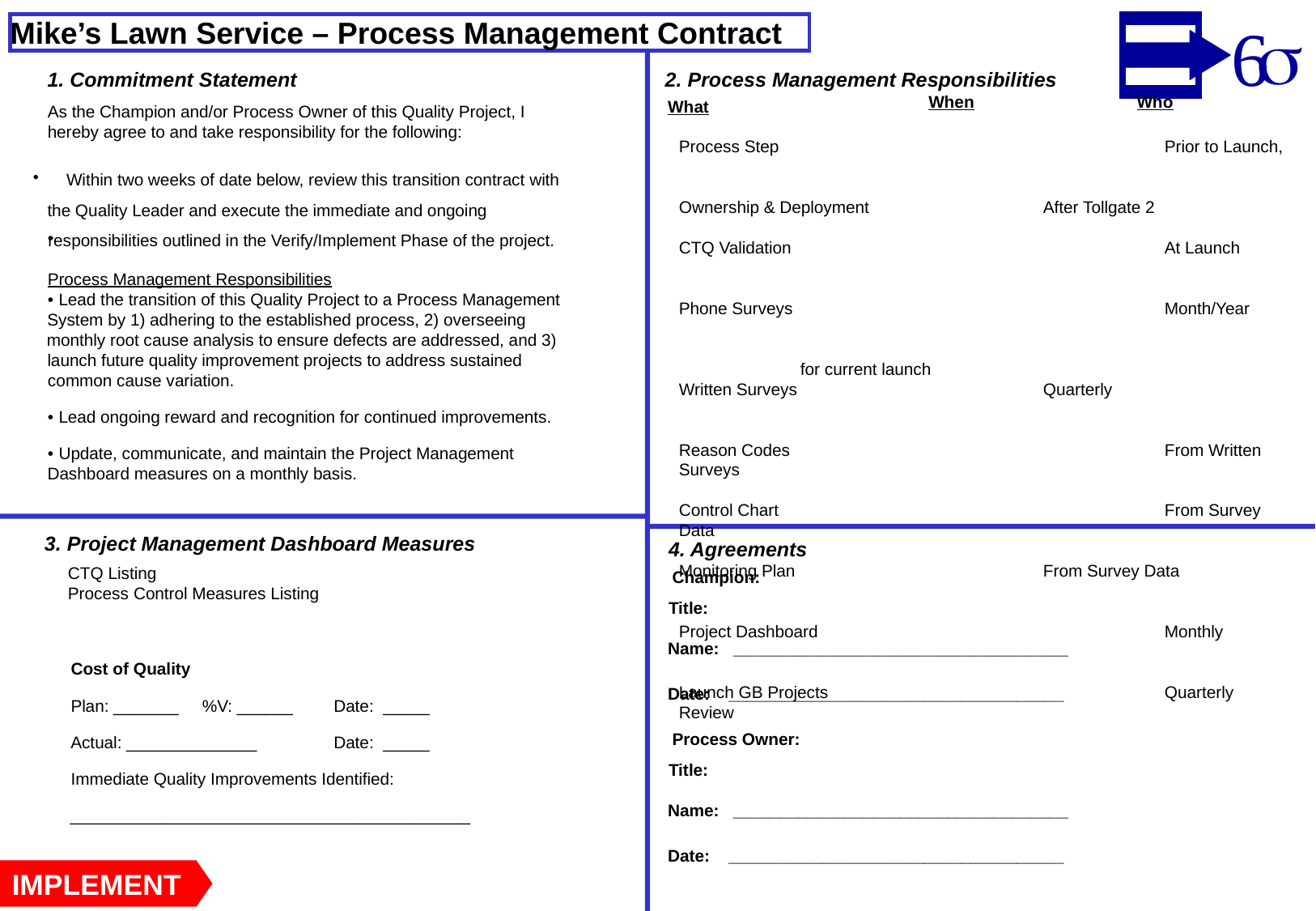

Mike’s Lawn Service – Process Management Contract

1. Commitment Statement
2. Process Management Responsibilities

When
Who
What
As the Champion and/or Process Owner of this Quality Project, I

hereby agree to and take responsibility for the following:
Process Step 				Prior to Launch,

Ownership & Deployment		After Tollgate 2

CTQ Validation				At Launch

Phone Surveys				Month/Year
						for current launch
Written Surveys			Quarterly

Reason Codes 				From Written Surveys

Control Chart				From Survey Data

Monitoring Plan			From Survey Data

Project Dashboard			Monthly

Launch GB Projects			Quarterly Review

 Within two weeks of date below, review this transition contract with

the Quality Leader and execute the immediate and ongoing
•
responsibilities outlined in the Verify/Implement Phase of the project.
Process Management Responsibilities
•
 Lead the transition of this Quality Project to a Process Management
System by 1) adhering to the established process, 2) overseeing
monthly root cause analysis to ensure defects are addressed, and 3)
launch future quality improvement projects to address sustained
common cause variation.
•
 Lead ongoing reward and recognition for continued improvements.
•
 Update, communicate, and maintain the Project Management
Dashboard measures on a monthly basis.

3. Project Management Dashboard Measures
4. Agreements
CTQ Listing
Process Control Measures Listing

Champion:
Title:
Name:   ____________________________________
Cost of Quality
Date:    ____________________________________
Plan: _______
%V: ______
Date:  _____
Process Owner:
Actual: ______________
Date:  _____
Title:
Immediate Quality Improvements Identified:
Name:   ____________________________________
___________________________________________
Date:    ____________________________________
IMPLEMENT